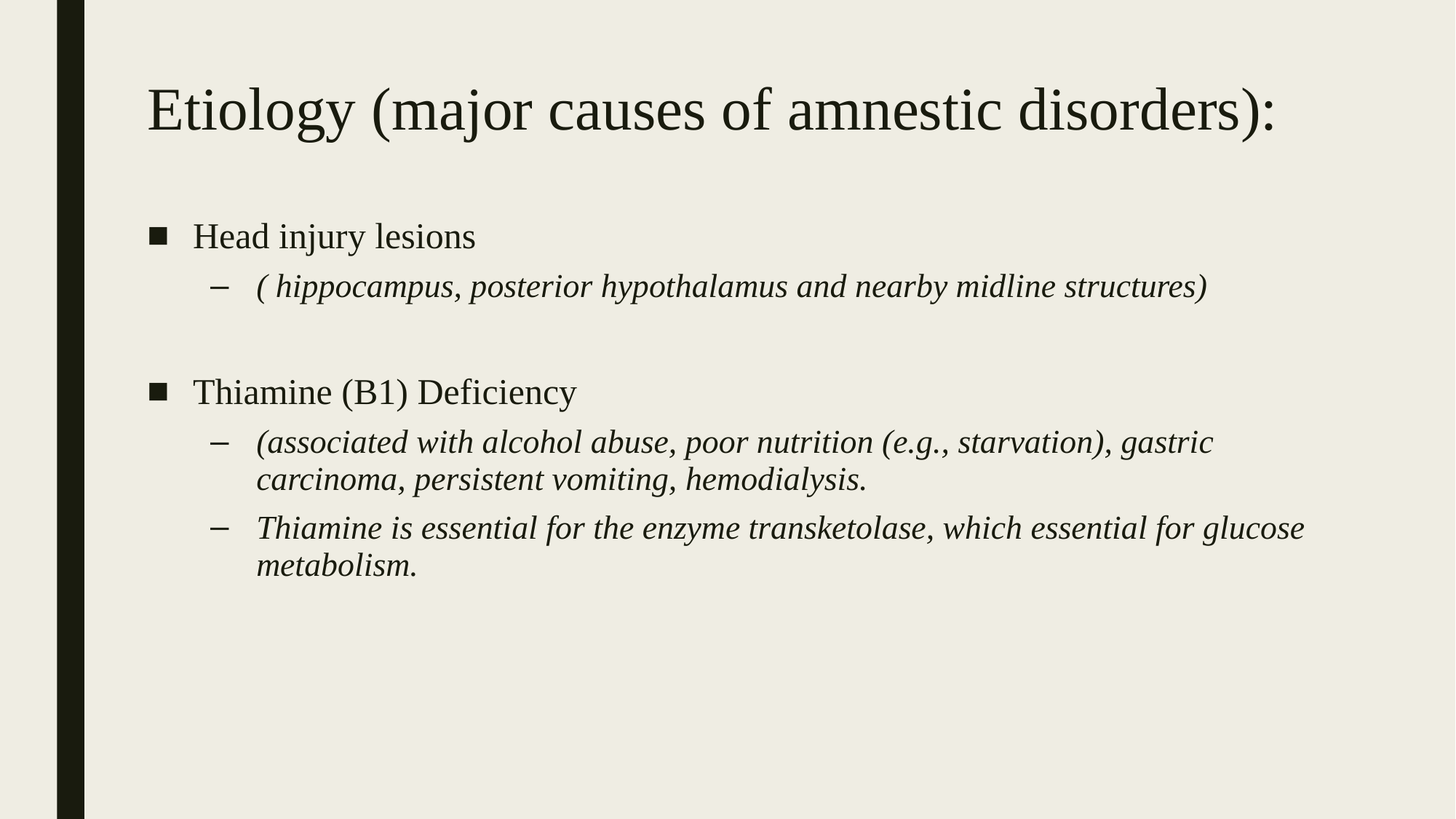

# Etiology (major causes of amnestic disorders):
Head injury lesions
( hippocampus, posterior hypothalamus and nearby midline structures)

Thiamine (B1) Deficiency
(associated with alcohol abuse, poor nutrition (e.g., starvation), gastric carcinoma, persistent vomiting, hemodialysis.
Thiamine is essential for the enzyme transketolase, which essential for glucose metabolism.